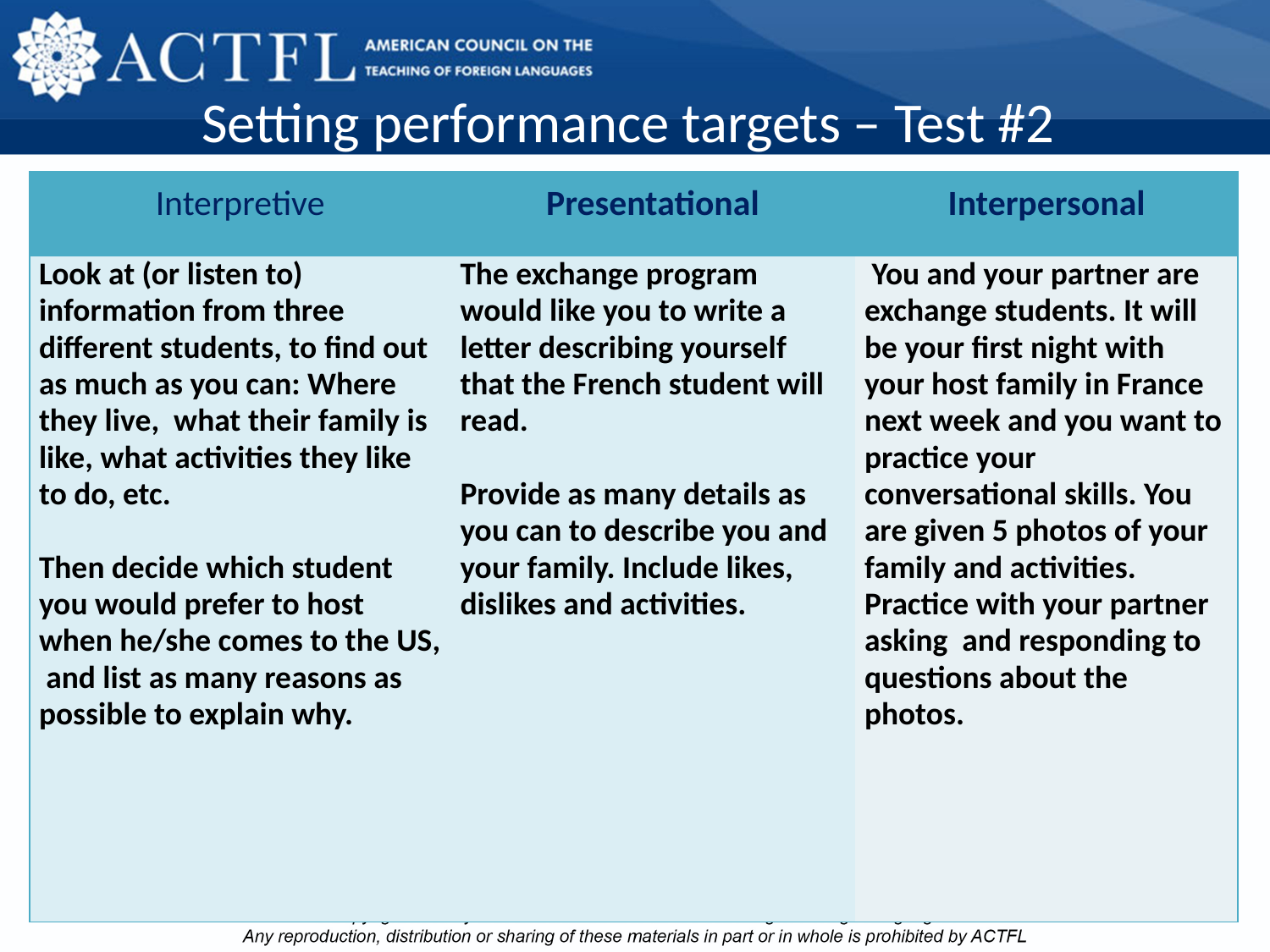

# Setting performance targets – Test #2
| Interpretive | Presentational | Interpersonal |
| --- | --- | --- |
| Look at (or listen to) information from three different students, to find out as much as you can: Where they live, what their family is like, what activities they like to do, etc. Then decide which student you would prefer to host when he/she comes to the US, and list as many reasons as possible to explain why. | The exchange program would like you to write a letter describing yourself that the French student will read.   Provide as many details as you can to describe you and your family. Include likes, dislikes and activities. | You and your partner are exchange students. It will be your first night with your host family in France next week and you want to practice your conversational skills. You are given 5 photos of your family and activities. Practice with your partner asking and responding to questions about the photos. |
6